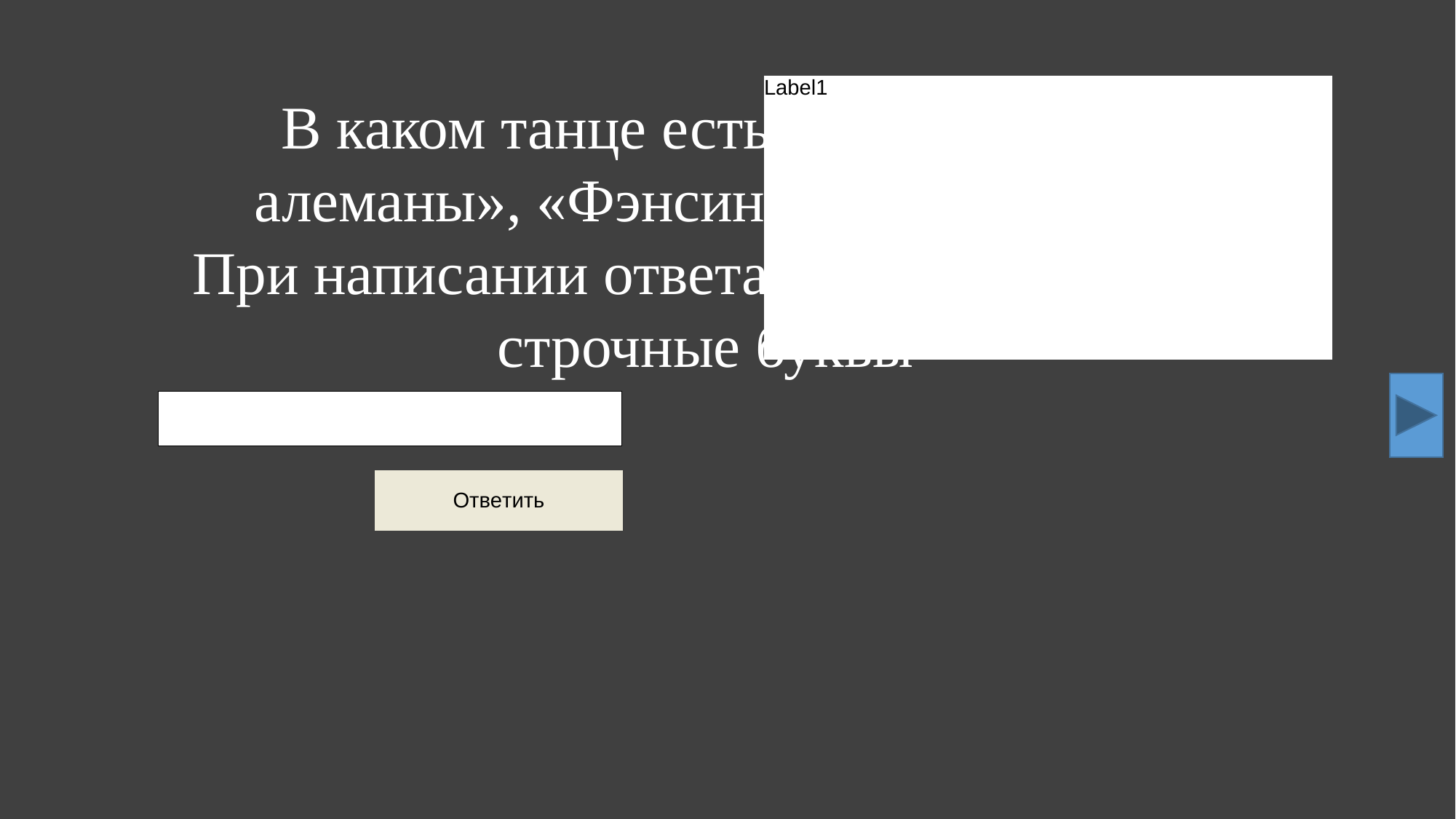

В каком танце есть фигуры: «Три алеманы», «Фэнсинг», «Клюшка»?
При написании ответа используй только строчные буквы